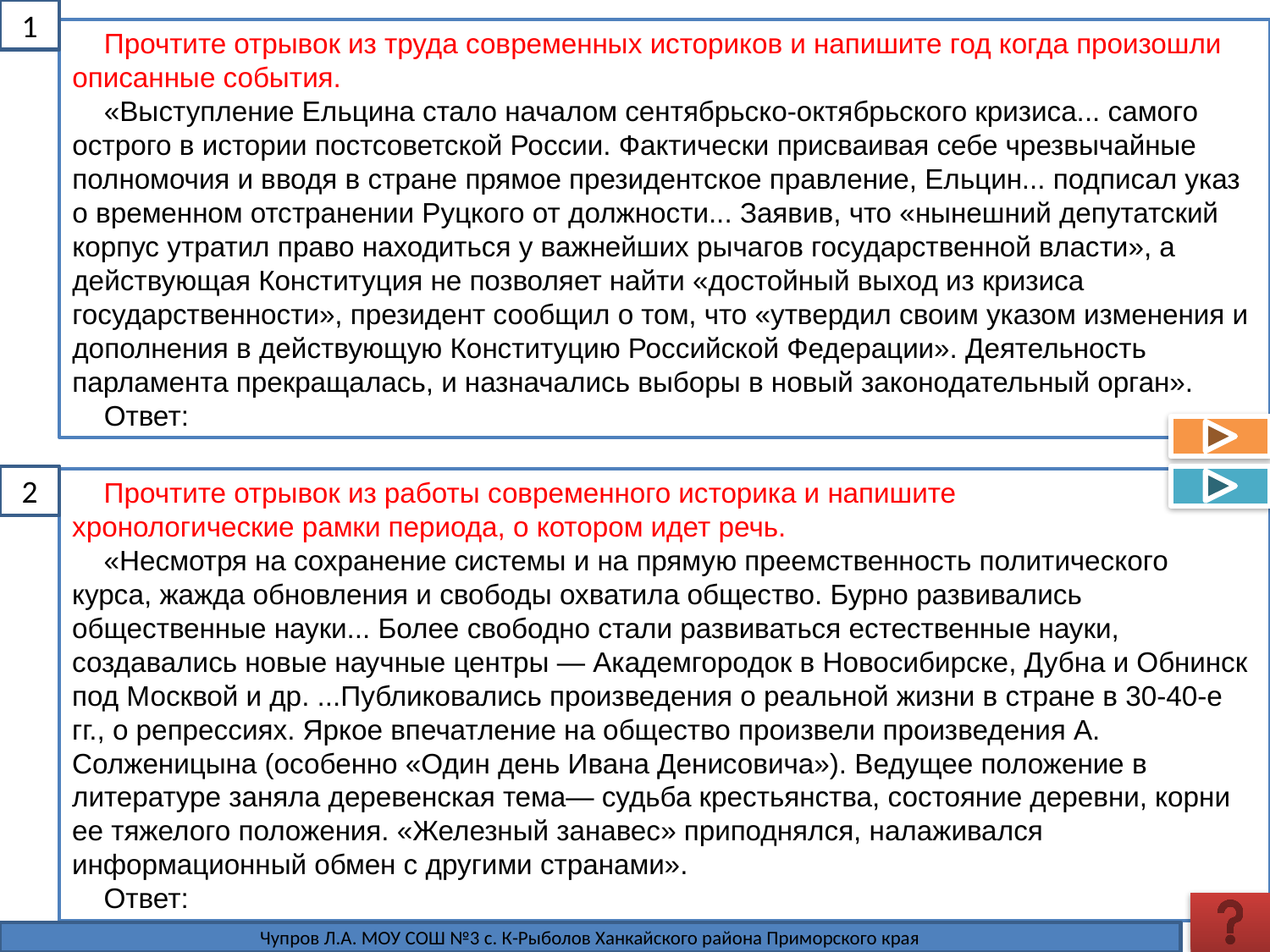

1
Прочтите отрывок из труда современных историков и напишите год когда произошли описанные события.
«Выступление Ельцина стало началом сентябрьско-октябрьского кризиса... самого острого в истории постсоветской России. Фактически присваивая себе чрезвычайные полномочия и вводя в стране прямое президентское правление, Ельцин... подписал указ о временном отстранении Руцкого от должности... Заявив, что «нынешний депутатский корпус утратил право находиться у важнейших рычагов государственной власти», а действующая Конституция не позволяет найти «достойный выход из кризиса государственности», президент сообщил о том, что «утвердил своим указом изменения и дополнения в действующую Конституцию Российской Федерации». Деятельность парламента прекращалась, и назначались выборы в новый законодательный орган».
Ответ:

2
Прочтите отрывок из работы современного историка и напишите
хронологические рамки периода, о котором идет речь.
«Несмотря на сохранение системы и на прямую преемственность политического курса, жажда обновления и свободы охватила общество. Бурно развивались общественные науки... Более свободно стали развиваться естественные науки, создавались новые научные центры — Академгородок в Новосибирске, Дубна и Обнинск под Москвой и др. ...Публиковались произведения о реальной жизни в стране в 30-40-е гг., о репрессиях. Яркое впечатление на общество произвели произведения А. Солженицына (особенно «Один день Ивана Денисовича»). Ведущее положение в литературе заняла деревенская тема— судьба крестьянства, состояние деревни, корни ее тяжелого положения. «Железный занавес» приподнялся, налаживался информационный обмен с другими странами».
Ответ:

Чупров Л.А. МОУ СОШ №3 с. К-Рыболов Ханкайского района Приморского края